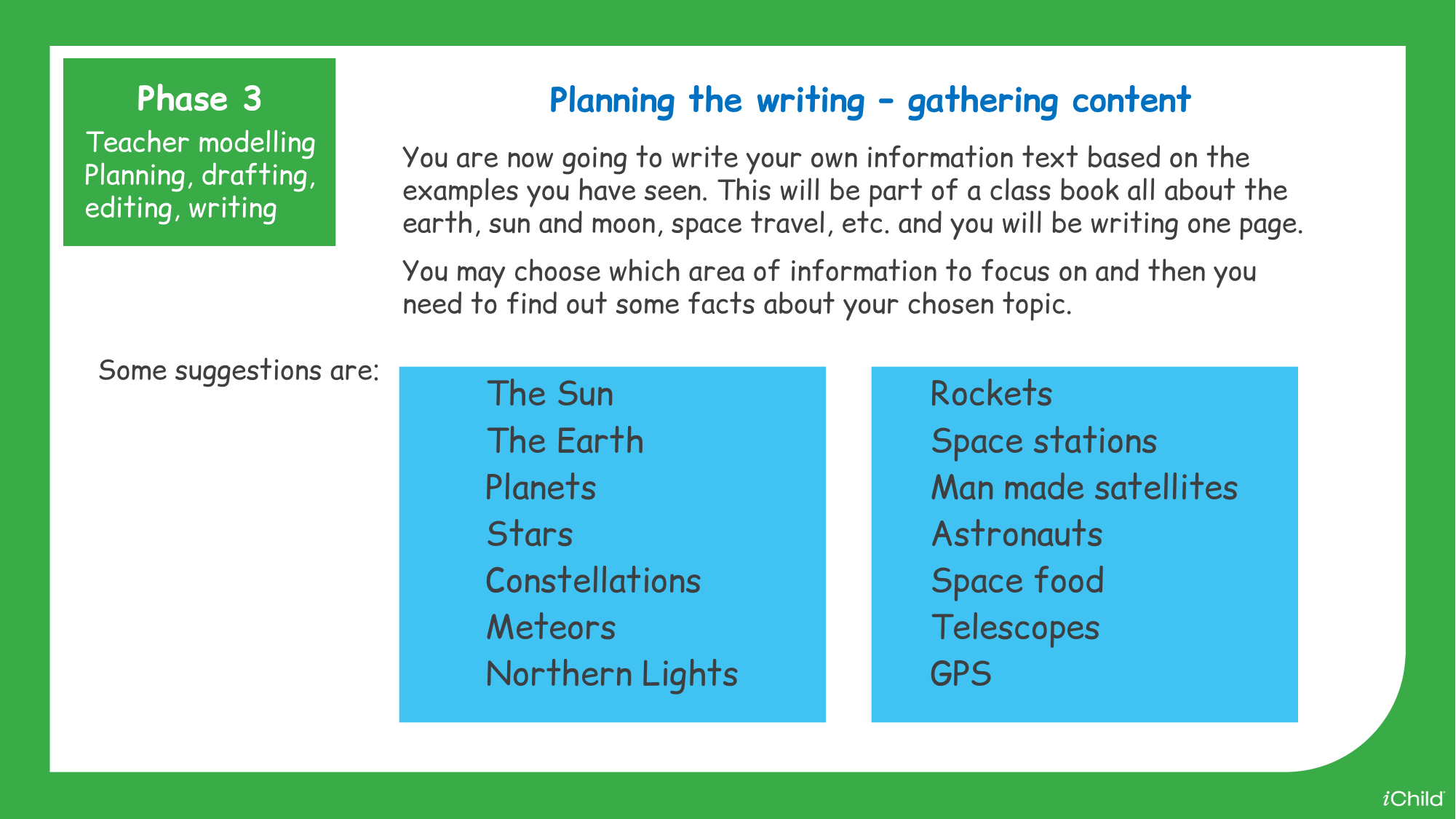

Phase 3
Teacher modelling
Planning, drafting, editing, writing
Planning the writing – gathering content
You are now going to write your own information text based on the examples you have seen. This will be part of a class book all about the earth, sun and moon, space travel, etc. and you will be writing one page.
You may choose which area of information to focus on and then you need to find out some facts about your chosen topic.
Some suggestions are:
The Sun
The Earth
Planets
Stars
Constellations
Meteors
Northern Lights
Rockets
Space stations
Man made satellites
Astronauts
Space food
Telescopes
GPS